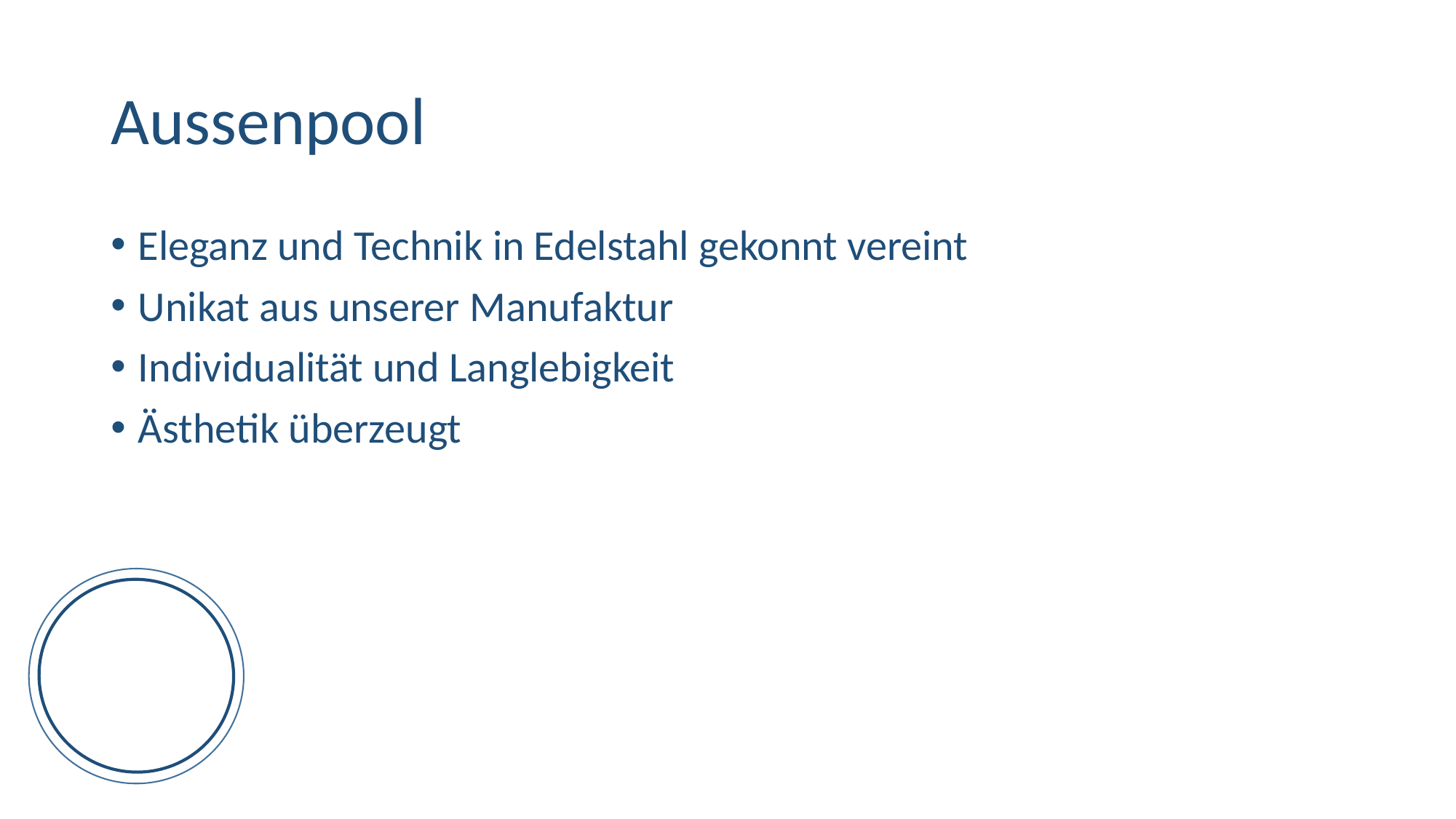

# Aussenpool
Eleganz und Technik in Edelstahl gekonnt vereint
Unikat aus unserer Manufaktur
Individualität und Langlebigkeit
Ästhetik überzeugt